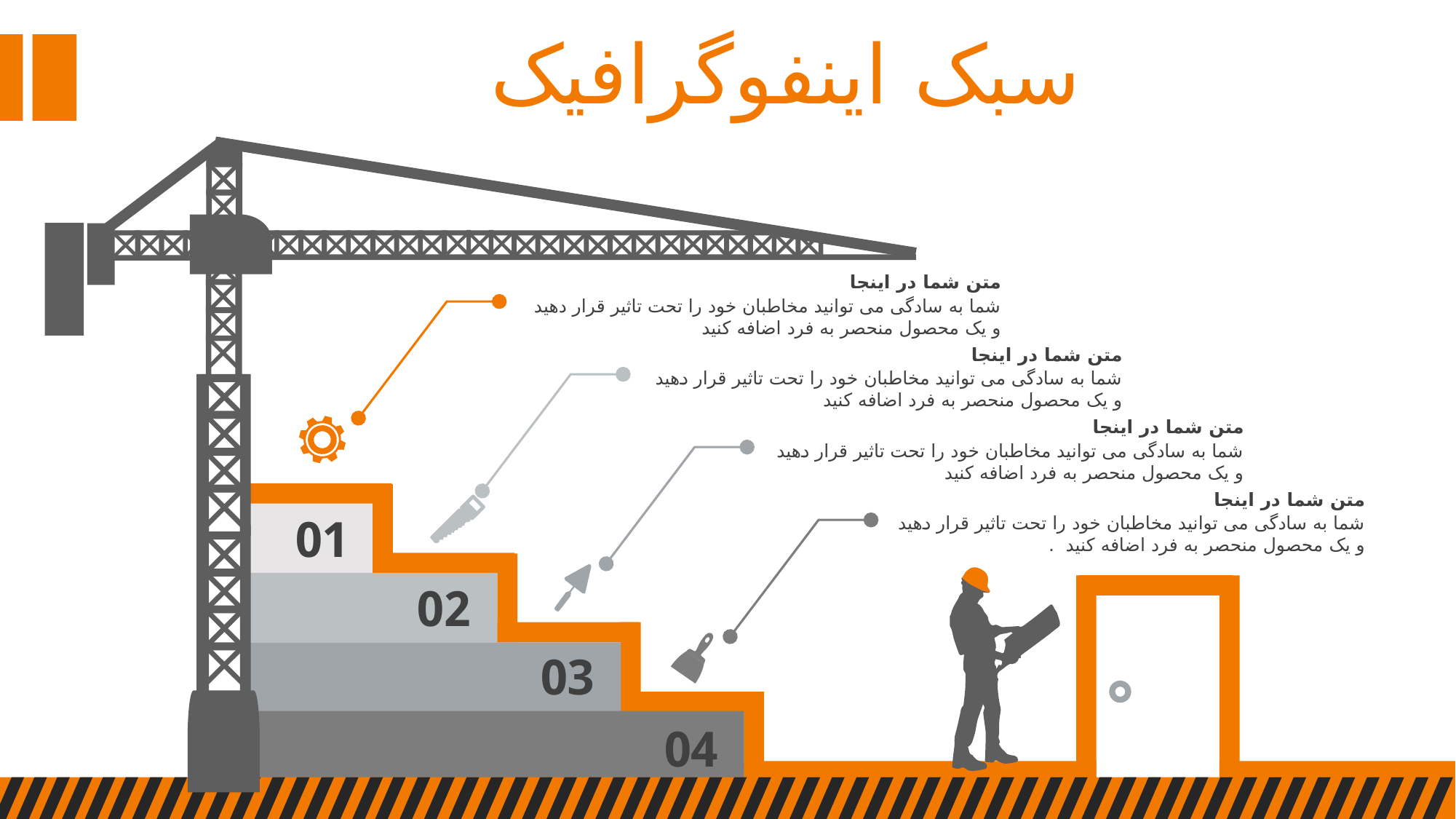

سبک اینفوگرافیک

01

متن شما در اینجا
شما به سادگی می توانید مخاطبان خود را تحت تاثیر قرار دهید و یک محصول منحصر به فرد اضافه کنید

متن شما در اینجا
شما به سادگی می توانید مخاطبان خود را تحت تاثیر قرار دهید و یک محصول منحصر به فرد اضافه کنید

متن شما در اینجا
شما به سادگی می توانید مخاطبان خود را تحت تاثیر قرار دهید و یک محصول منحصر به فرد اضافه کنید

متن شما در اینجا
شما به سادگی می توانید مخاطبان خود را تحت تاثیر قرار دهید و یک محصول منحصر به فرد اضافه کنید  .

02

03

04